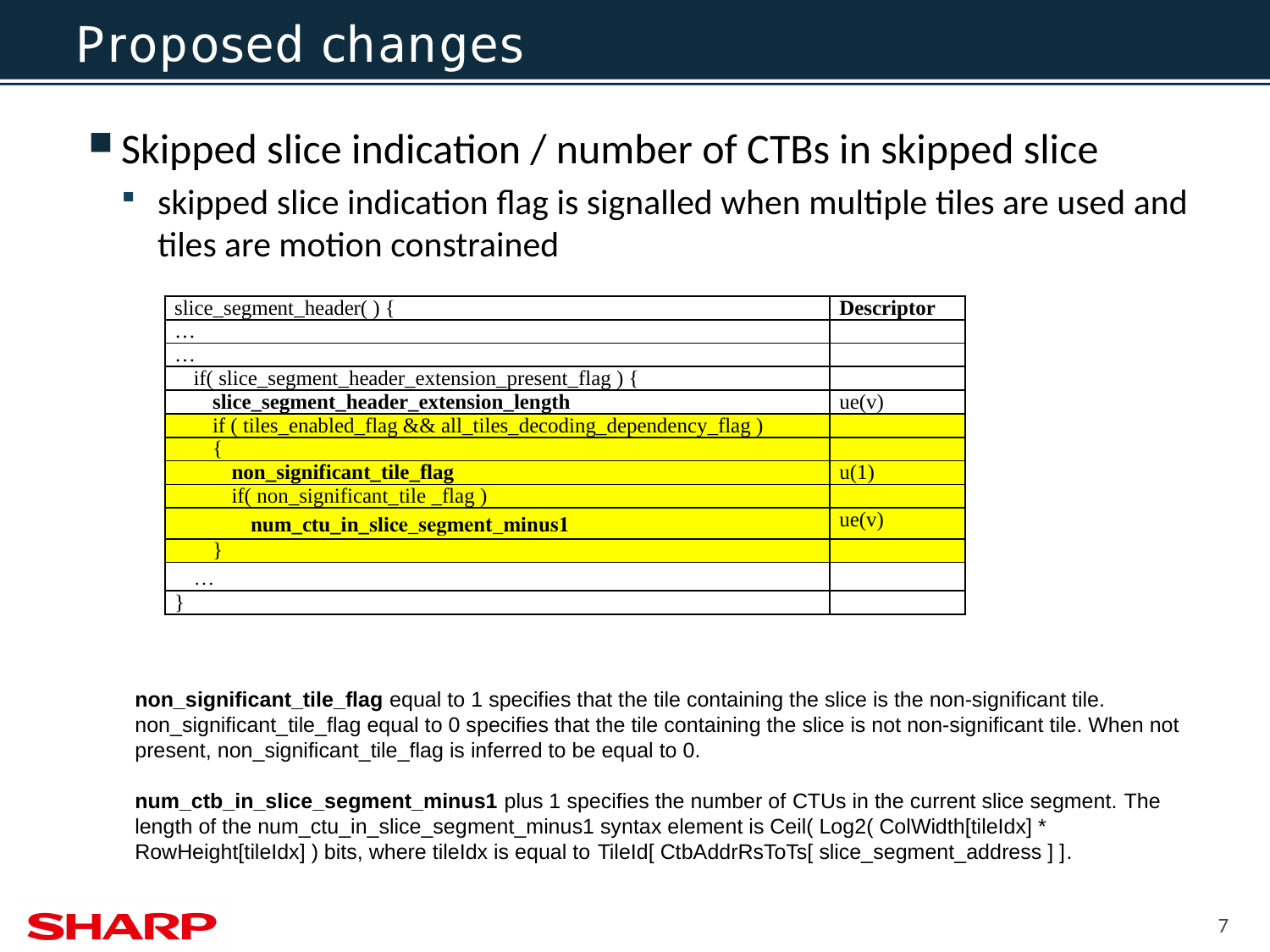

# Proposed changes
Skipped slice indication / number of CTBs in skipped slice
skipped slice indication flag is signalled when multiple tiles are used and tiles are motion constrained
| slice\_segment\_header( ) { | Descriptor |
| --- | --- |
| … |  |
| … |  |
| if( slice\_segment\_header\_extension\_present\_flag ) { |  |
| slice\_segment\_header\_extension\_length | ue(v) |
| if ( tiles\_enabled\_flag && all\_tiles\_decoding\_dependency\_flag ) |  |
| { |  |
| non\_significant\_tile\_flag | u(1) |
| if( non\_significant\_tile \_flag ) |  |
| num\_ctu\_in\_slice\_segment\_minus1 | ue(v) |
| } |  |
| … |  |
| } |  |
non_significant_tile_flag equal to 1 specifies that the tile containing the slice is the non-significant tile. non_significant_tile_flag equal to 0 specifies that the tile containing the slice is not non-significant tile. When not present, non_significant_tile_flag is inferred to be equal to 0.

num_ctb_in_slice_segment_minus1 plus 1 specifies the number of CTUs in the current slice segment. The length of the num_ctu_in_slice_segment_minus1 syntax element is Ceil( Log2( ColWidth[tileIdx] * RowHeight[tileIdx] ) bits, where tileIdx is equal to TileId[ CtbAddrRsToTs[ slice_segment_address ] ].
7